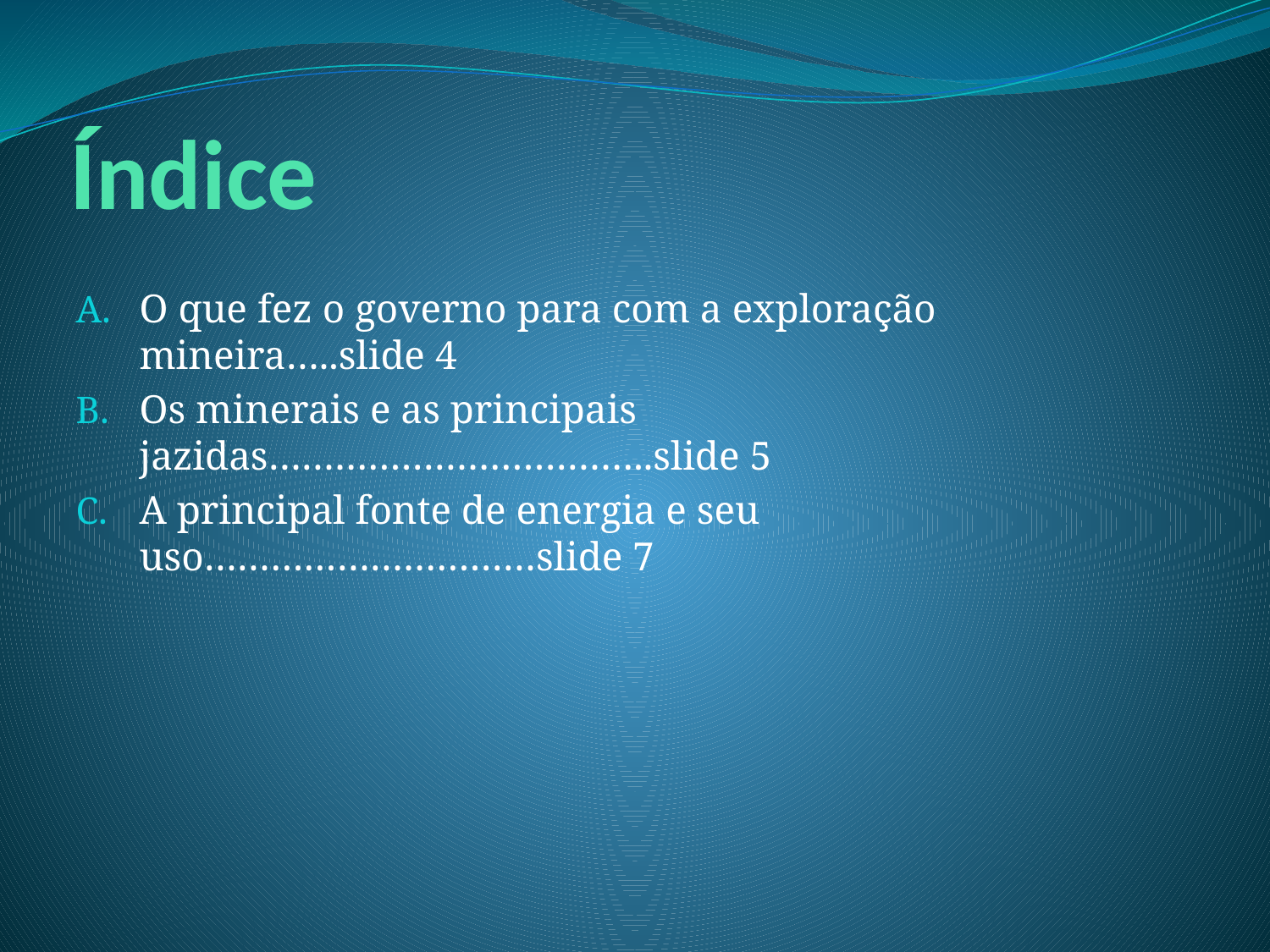

# Índice
O que fez o governo para com a exploração mineira…..slide 4
Os minerais e as principais jazidas……………………………..slide 5
A principal fonte de energia e seu uso…………………………slide 7